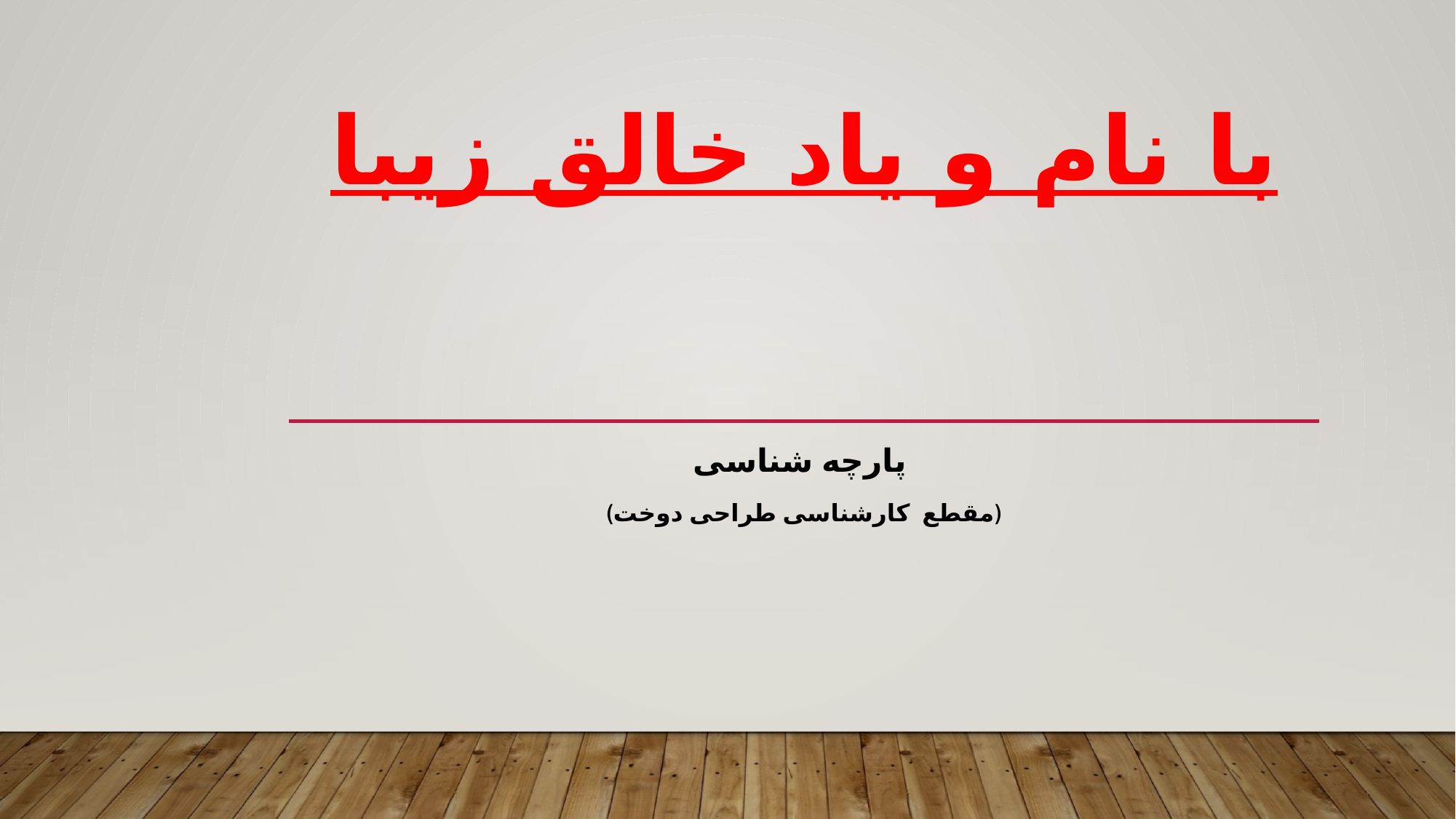

# با نام و یاد خالق زیبا
پارچه شناسی
(مقطع  کارشناسی طراحی دوخت)